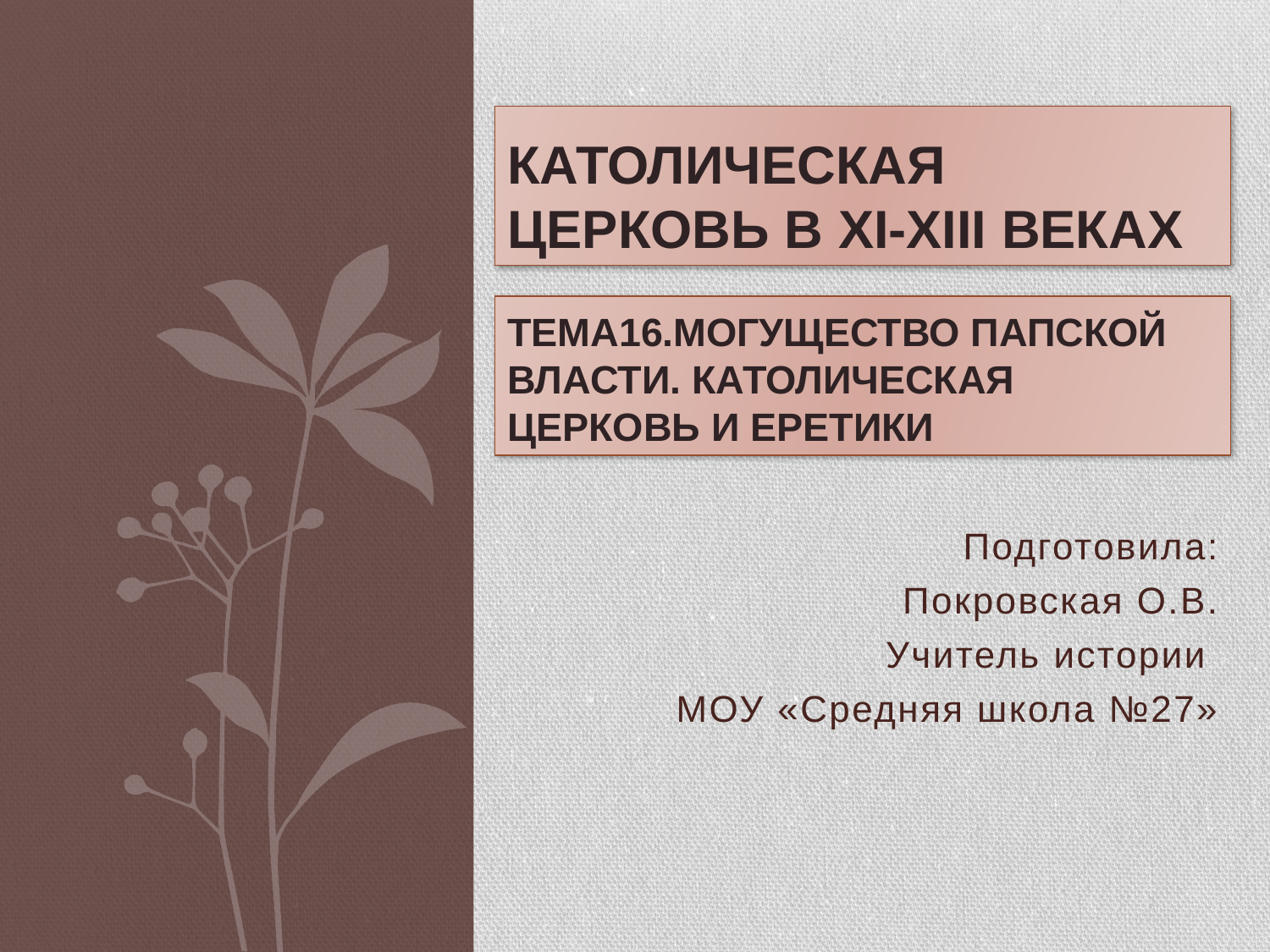

# Католическая церковь в XI-XIII веках
Тема16.Могущество папской власти. Католическая церковь и еретики
Подготовила:
Покровская О.В.
Учитель истории
МОУ «Средняя школа №27»